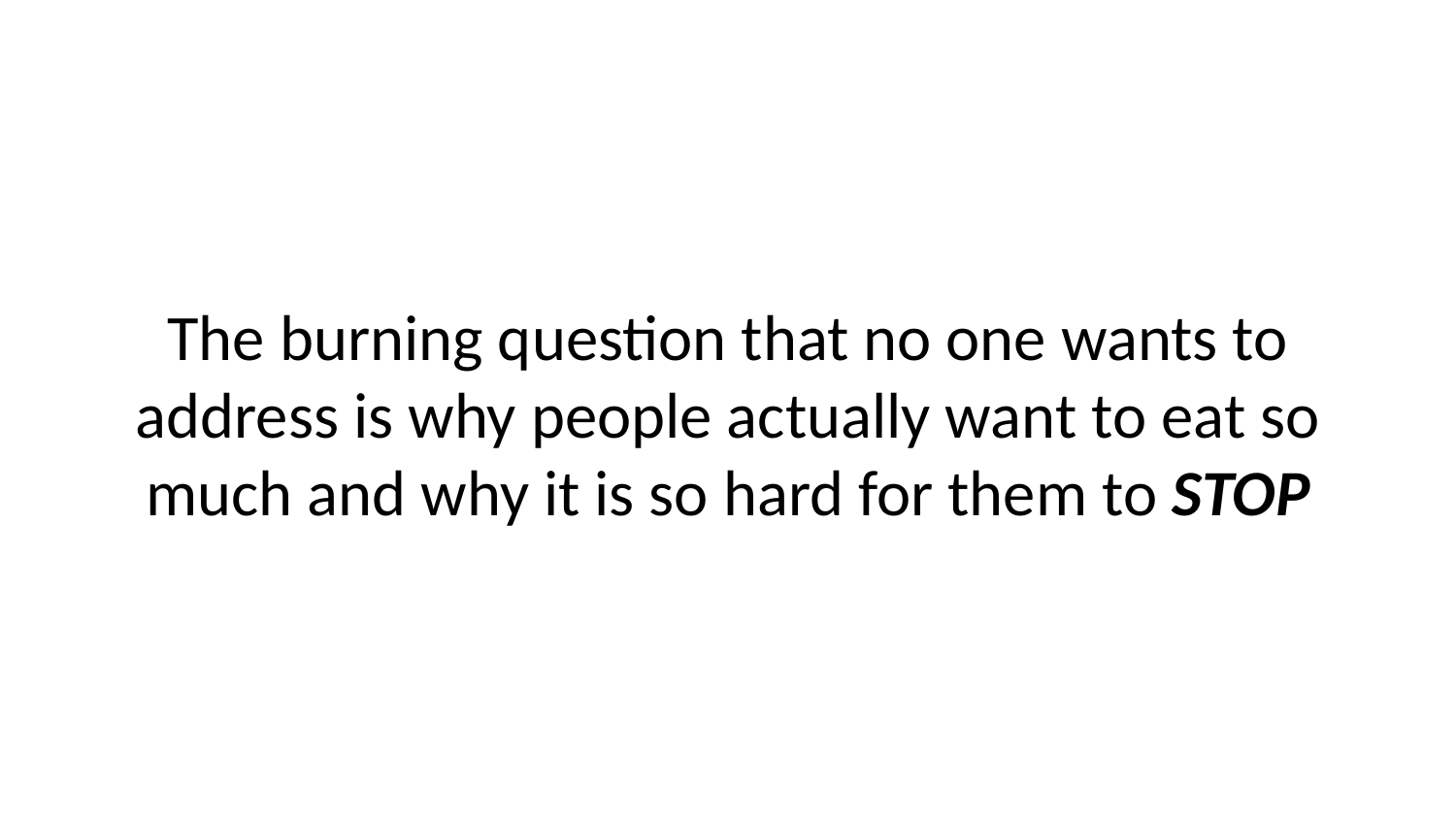

The burning question that no one wants to address is why people actually want to eat so much and why it is so hard for them to STOP